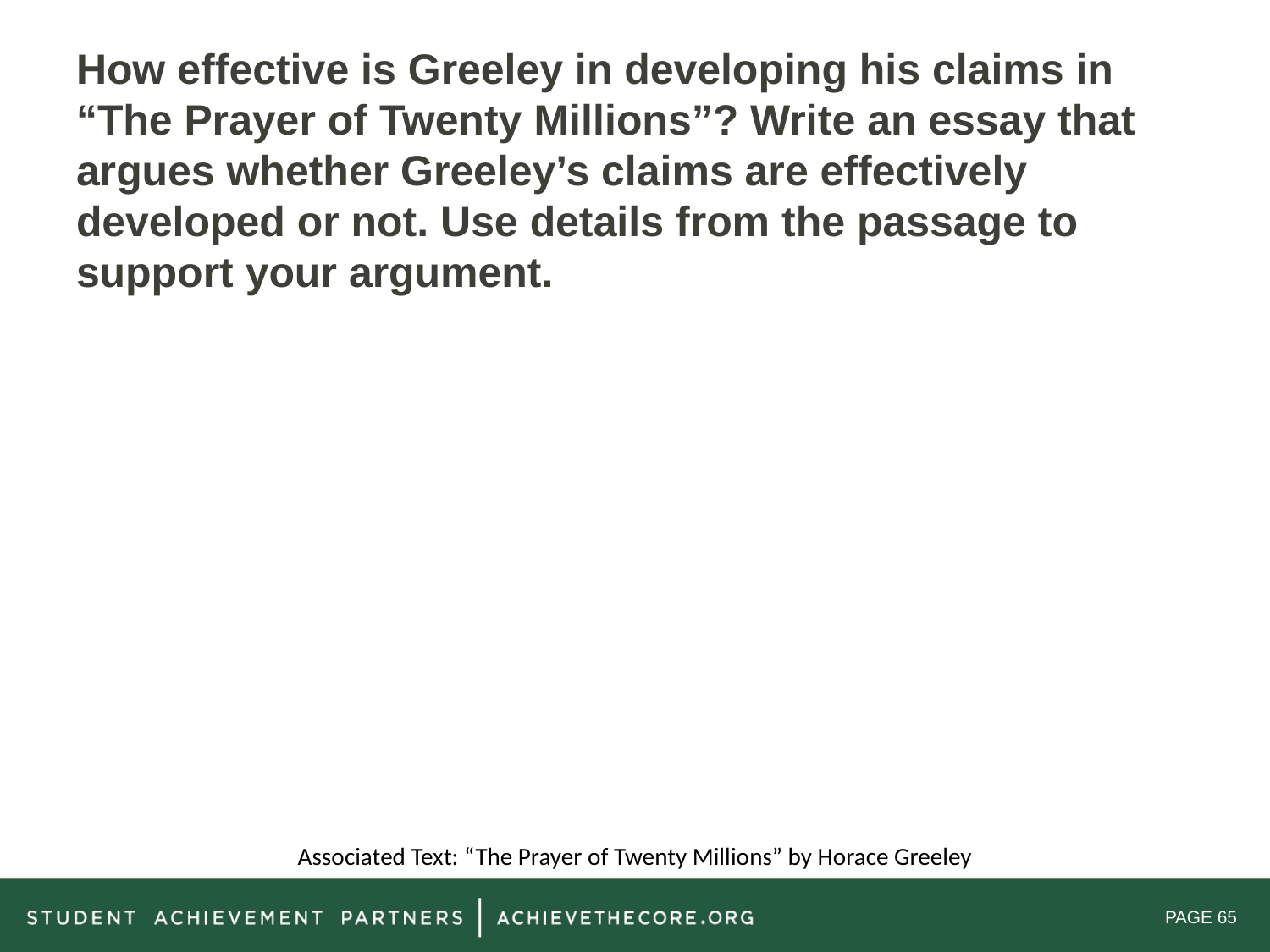

How effective is Greeley in developing his claims in “The Prayer of Twenty Millions”? Write an essay that argues whether Greeley’s claims are effectively developed or not. Use details from the passage to support your argument.
Associated Text: “The Prayer of Twenty Millions” by Horace Greeley